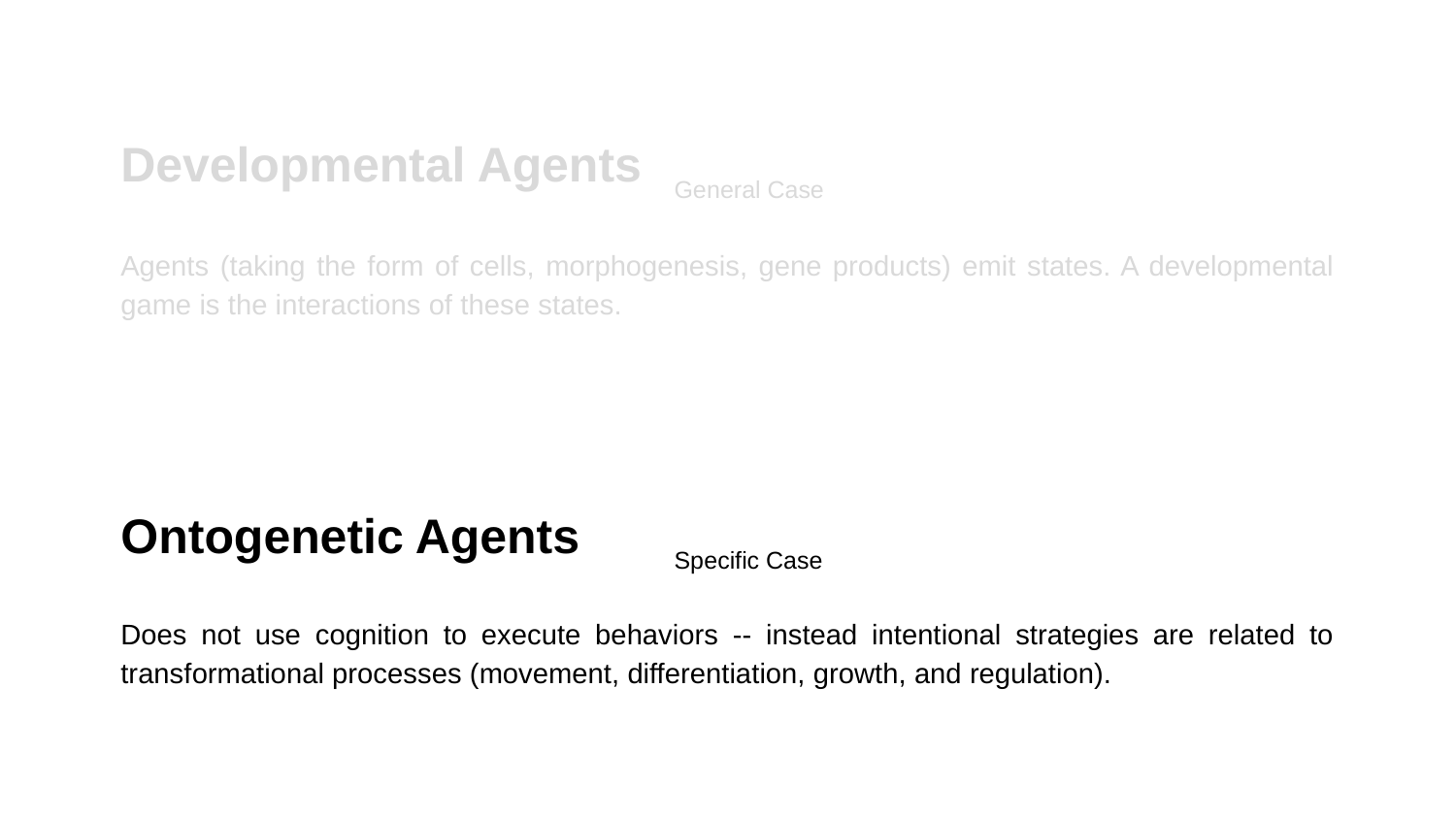

Developmental Agents
General Case
Agents (taking the form of cells, morphogenesis, gene products) emit states. A developmental game is the interactions of these states.
Ontogenetic Agents
Specific Case
Does not use cognition to execute behaviors -- instead intentional strategies are related to transformational processes (movement, differentiation, growth, and regulation).